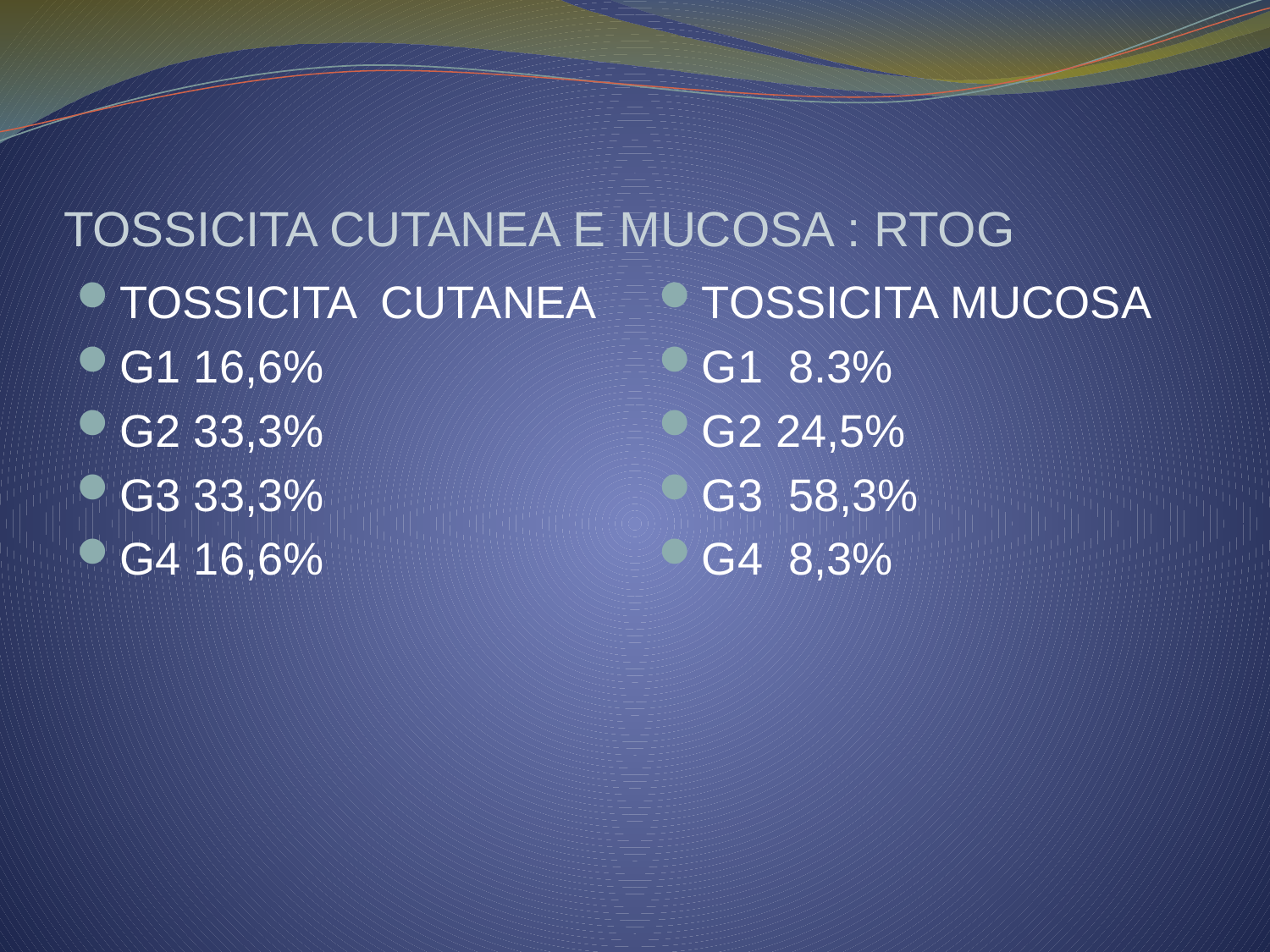

# TOSSICITA CUTANEA E MUCOSA : RTOG
TOSSICITA  CUTANEA
G1 16,6%
G2 33,3%
G3 33,3%
G4 16,6%
TOSSICITA MUCOSA
G1  8.3%
G2 24,5%
G3  58,3%
G4  8,3%